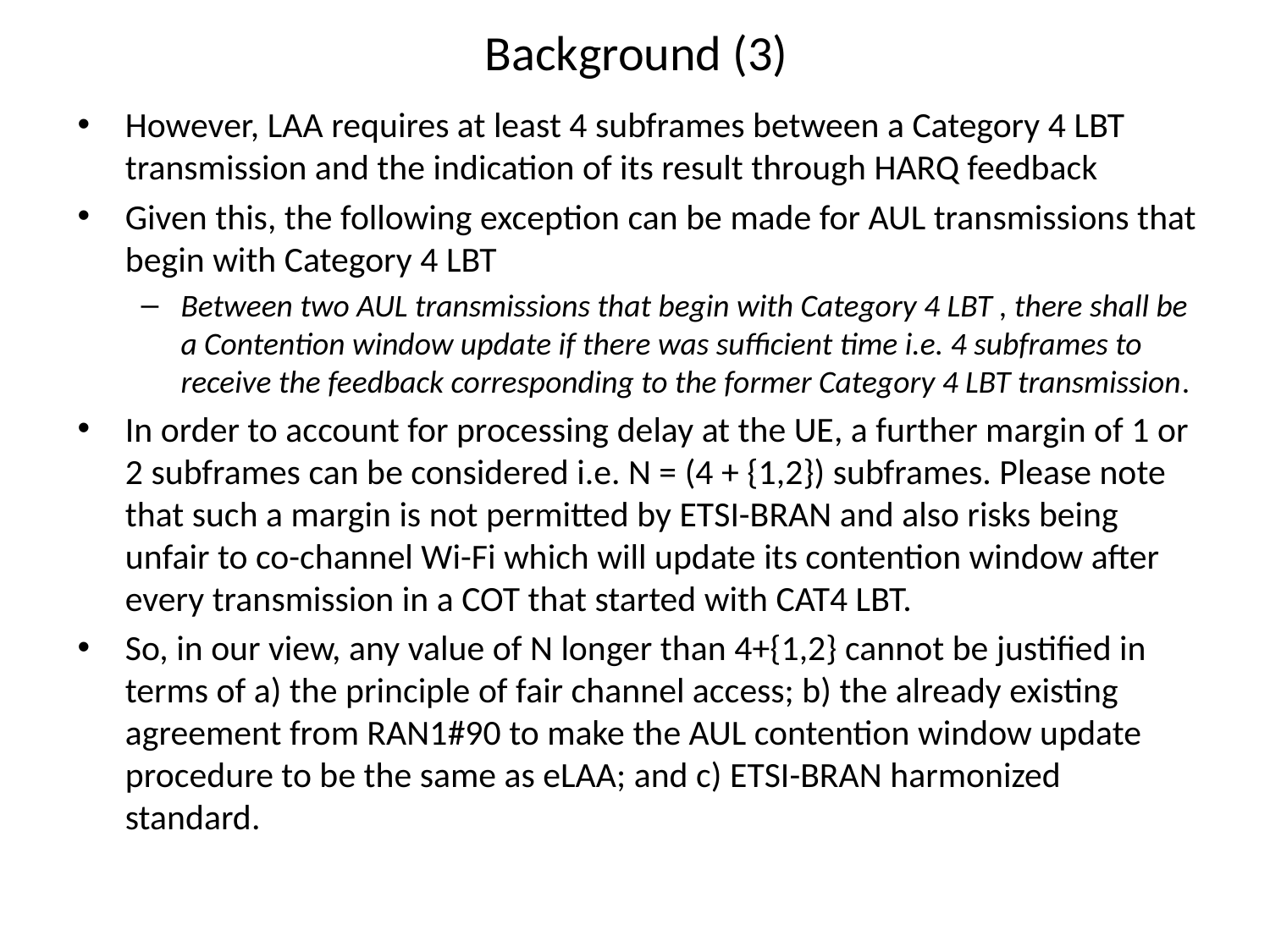

# Background (3)
However, LAA requires at least 4 subframes between a Category 4 LBT transmission and the indication of its result through HARQ feedback
Given this, the following exception can be made for AUL transmissions that begin with Category 4 LBT
Between two AUL transmissions that begin with Category 4 LBT , there shall be a Contention window update if there was sufficient time i.e. 4 subframes to receive the feedback corresponding to the former Category 4 LBT transmission.
In order to account for processing delay at the UE, a further margin of 1 or 2 subframes can be considered i.e. N = (4 + {1,2}) subframes. Please note that such a margin is not permitted by ETSI-BRAN and also risks being unfair to co-channel Wi-Fi which will update its contention window after every transmission in a COT that started with CAT4 LBT.
So, in our view, any value of N longer than 4+{1,2} cannot be justified in terms of a) the principle of fair channel access; b) the already existing agreement from RAN1#90 to make the AUL contention window update procedure to be the same as eLAA; and c) ETSI-BRAN harmonized standard.